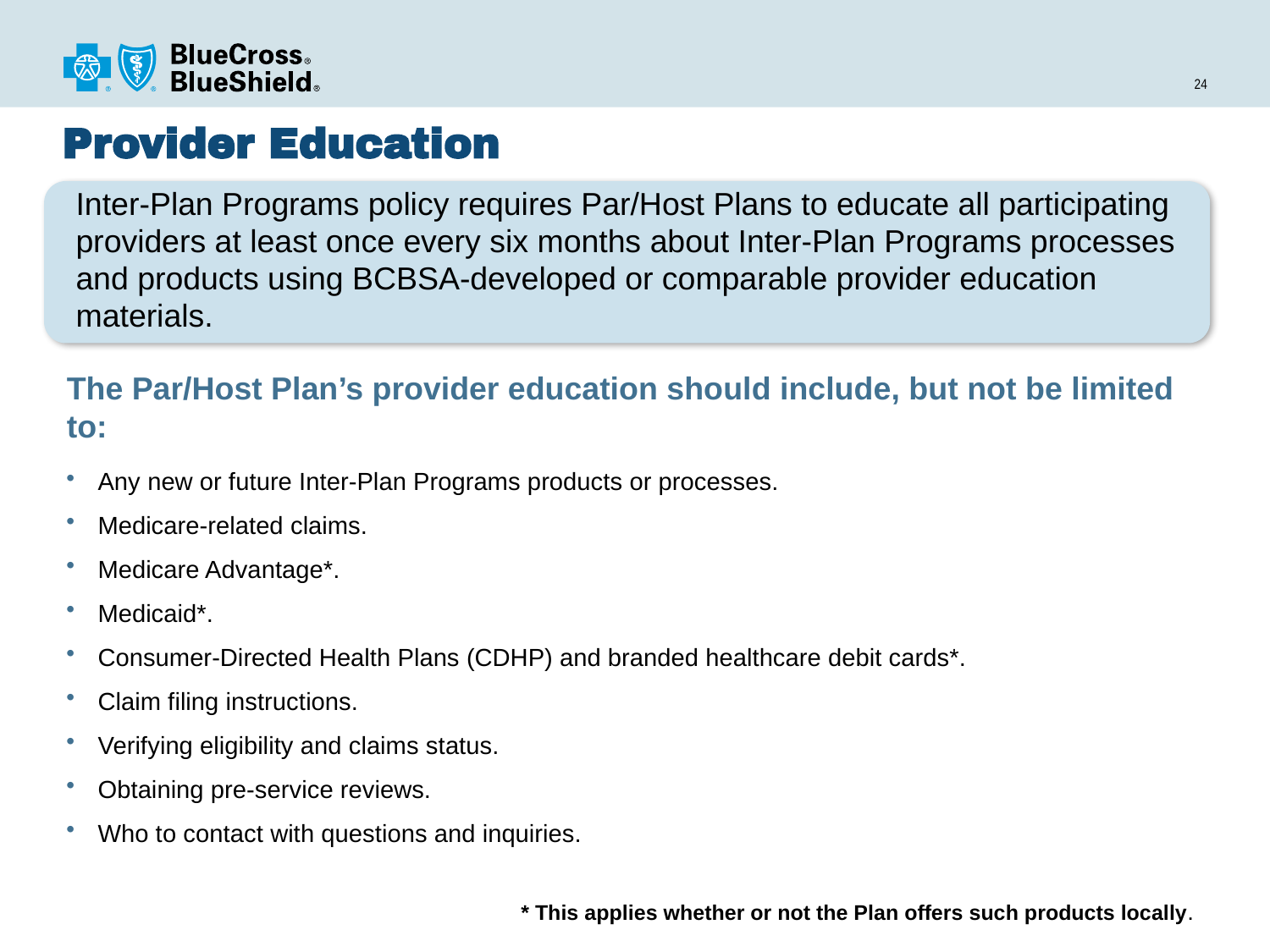

# Provider Education
Inter-Plan Programs policy requires Par/Host Plans to educate all participating providers at least once every six months about Inter-Plan Programs processes and products using BCBSA-developed or comparable provider education materials.
The Par/Host Plan’s provider education should include, but not be limited to:
Any new or future Inter-Plan Programs products or processes.
Medicare-related claims.
Medicare Advantage*.
Medicaid*.
Consumer-Directed Health Plans (CDHP) and branded healthcare debit cards*.
Claim filing instructions.
Verifying eligibility and claims status.
Obtaining pre-service reviews.
Who to contact with questions and inquiries.
* This applies whether or not the Plan offers such products locally.